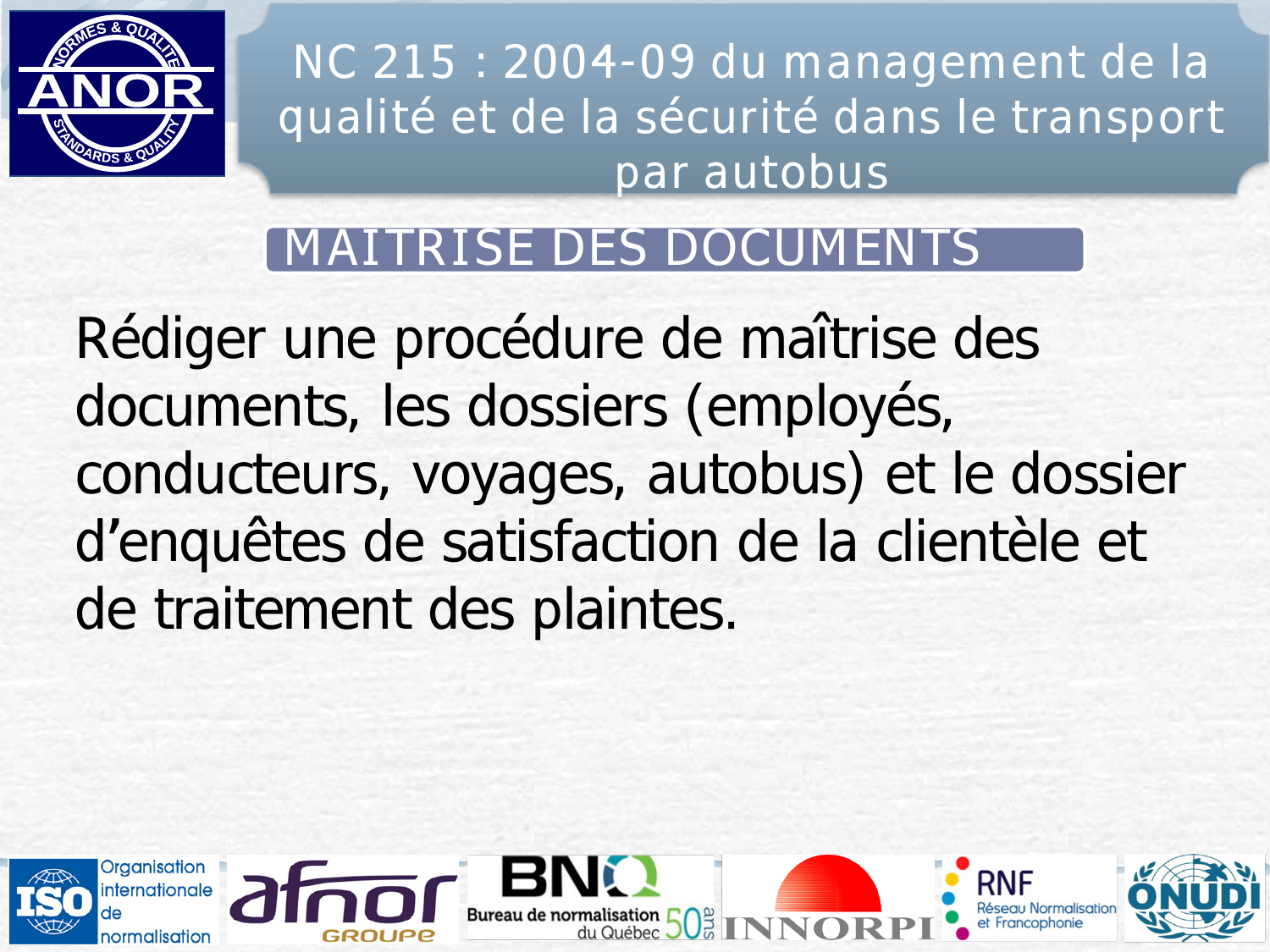

NC 215 : 2004-09 du management de la qualité et de la sécurité dans le transport par autobus
MAITRISE DES DOCUMENTS
Rédiger une procédure de maîtrise des documents, les dossiers (employés, conducteurs, voyages, autobus) et le dossier d’enquêtes de satisfaction de la clientèle et de traitement des plaintes.